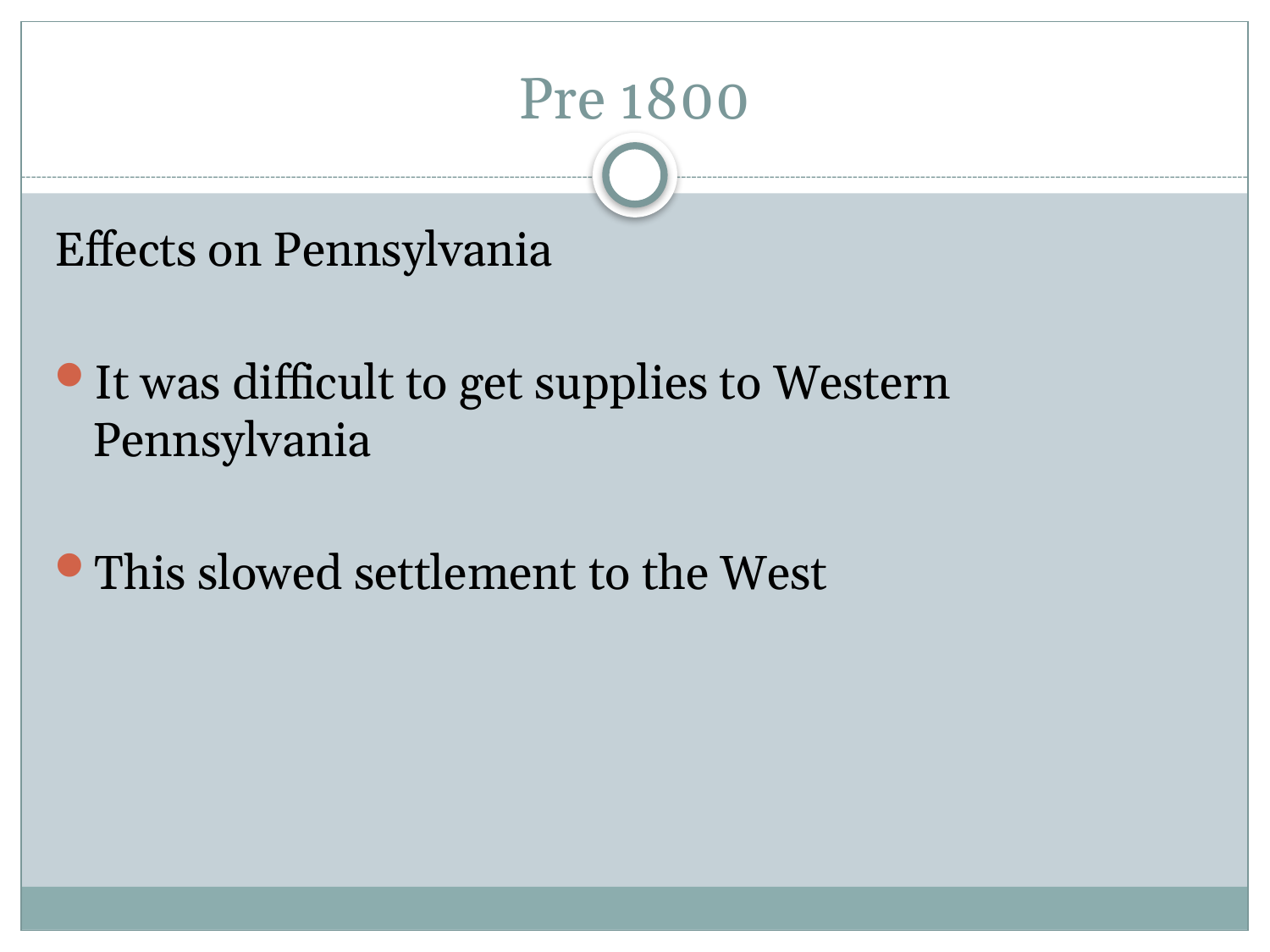

# Pre 1800
Effects on Pennsylvania

It was difficult to get supplies to Western Pennsylvania

This slowed settlement to the West